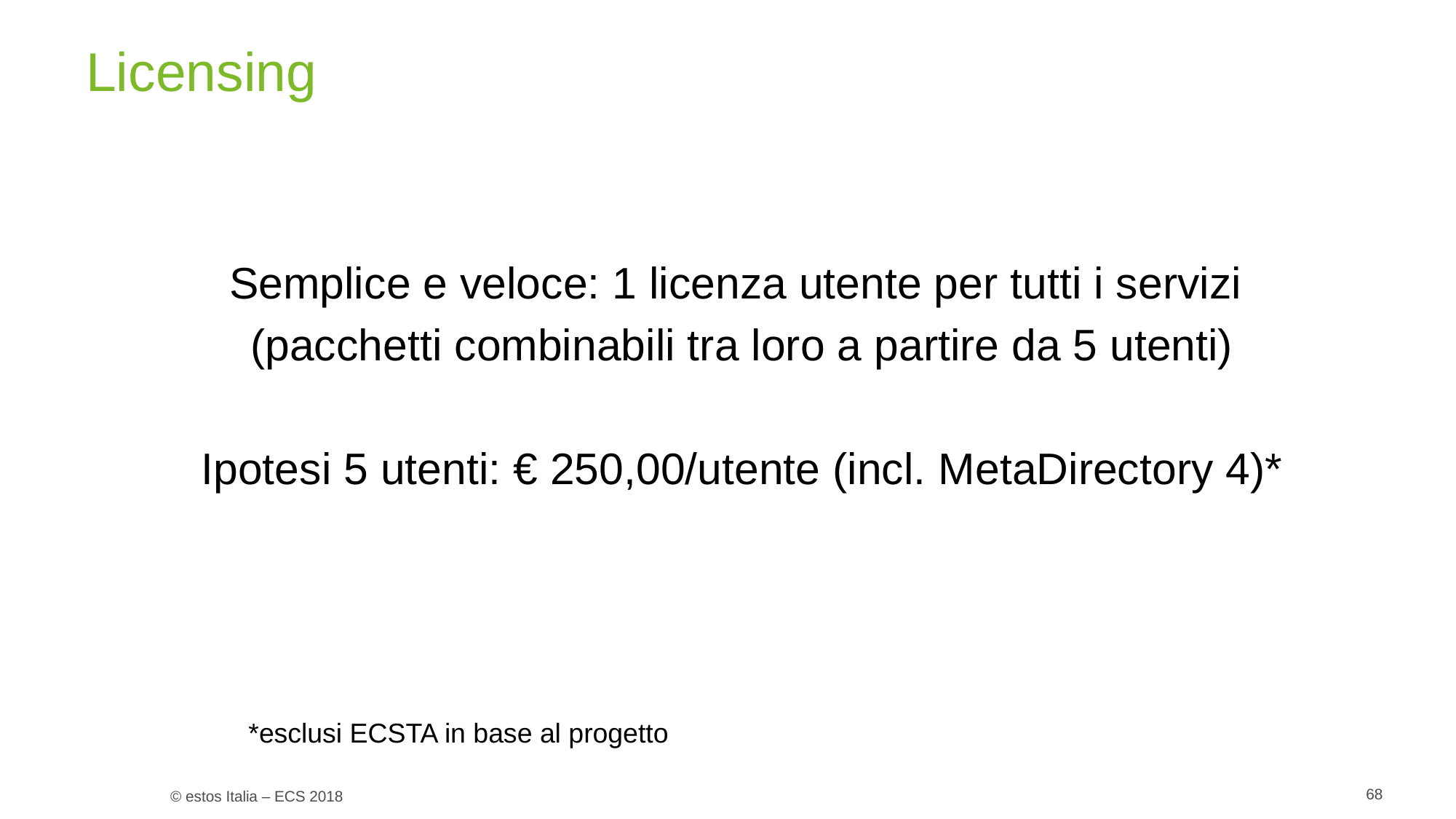

# Licensing
Semplice e veloce: 1 licenza utente per tutti i servizi
(pacchetti combinabili tra loro a partire da 5 utenti)

Ipotesi 5 utenti: € 250,00/utente (incl. MetaDirectory 4)*
*esclusi ECSTA in base al progetto
68
© estos Italia – ECS 2018